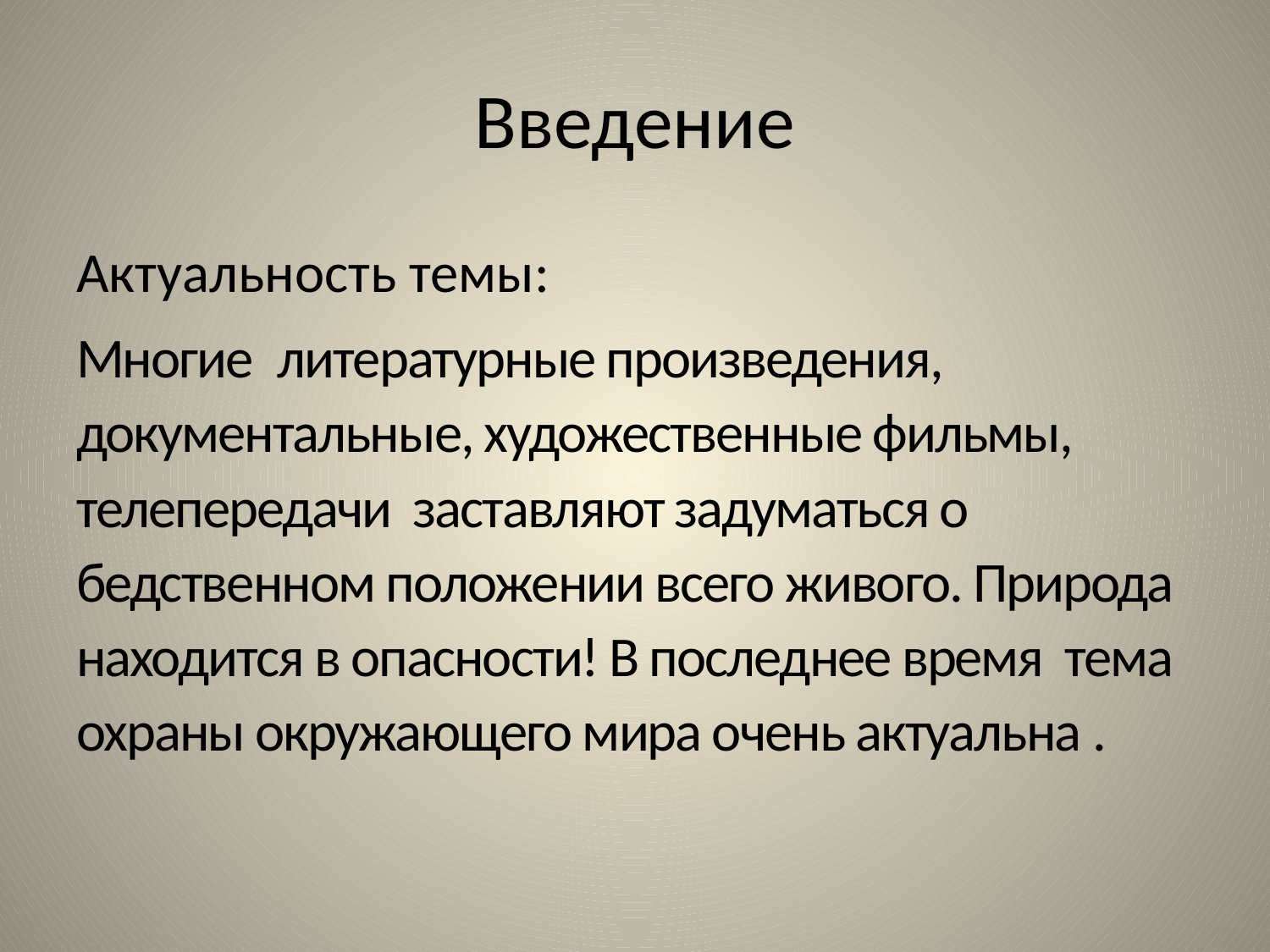

# Введение
Актуальность темы:
Многие  литературные произведения, документальные, художественные фильмы, телепередачи  заставляют задуматься о бедственном положении всего живого. Природа находится в опасности! В последнее время  тема  охраны окружающего мира очень актуальна .